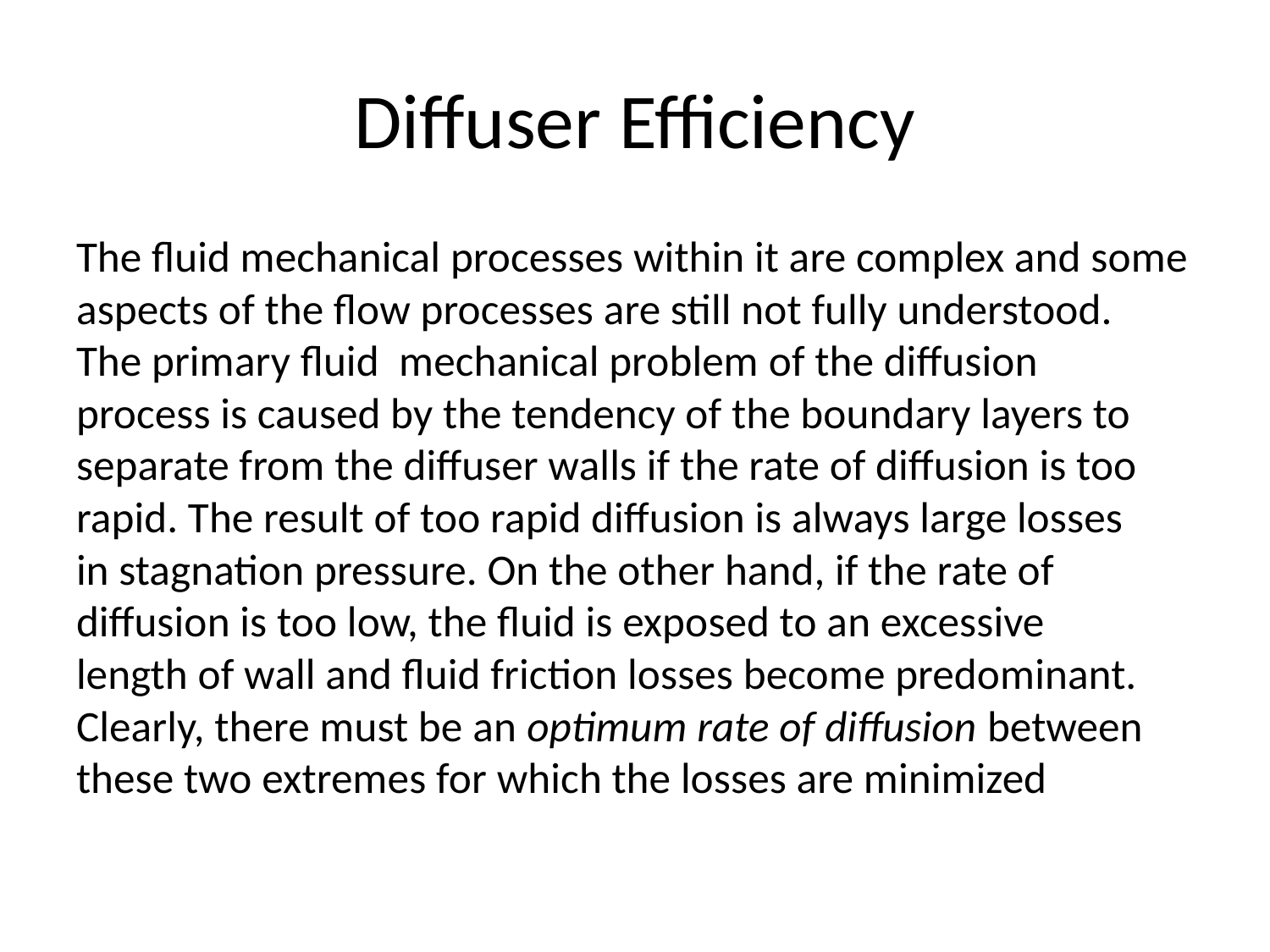

# Diffuser Efficiency
The fluid mechanical processes within it are complex and some aspects of the flow processes are still not fully understood. The primary fluid  mechanical problem of the diffusion process is caused by the tendency of the boundary layers to separate from the diffuser walls if the rate of diffusion is too rapid. The result of too rapid diffusion is always large losses in stagnation pressure. On the other hand, if the rate of diffusion is too low, the fluid is exposed to an excessive length of wall and fluid friction losses become predominant. Clearly, there must be an optimum rate of diffusion between these two extremes for which the losses are minimized